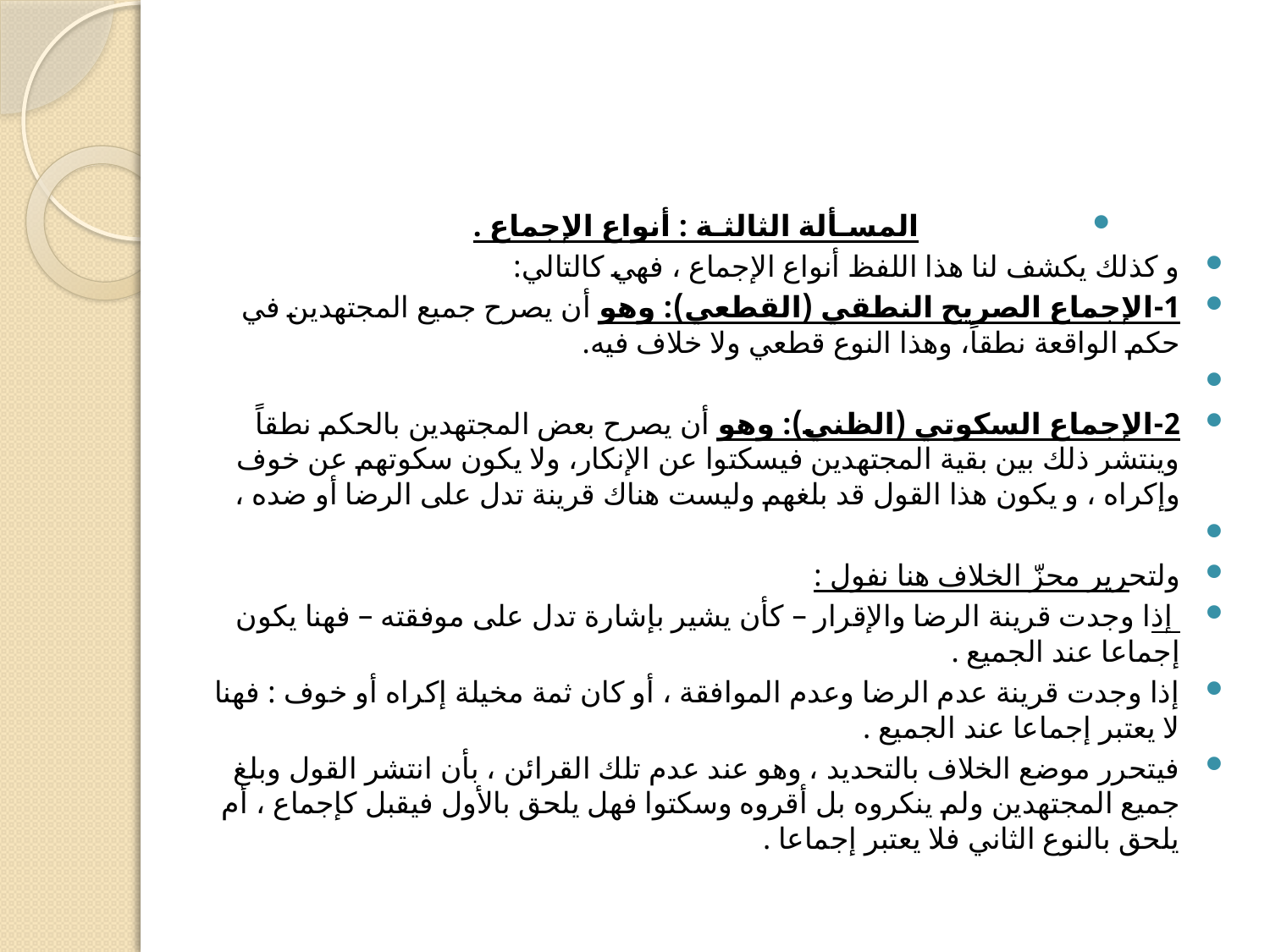

#
المسـألة الثالثـة : أنواع الإجماع .
و كذلك يكشف لنا هذا اللفظ أنواع الإجماع ، فهي كالتالي:
1-الإجماع الصريح النطقي (القطعي): وهو أن يصرح جميع المجتهدين في حكم الواقعة نطقاً، وهذا النوع قطعي ولا خلاف فيه.

2-الإجماع السكوتي (الظني): وهو أن يصرح بعض المجتهدين بالحكم نطقاً وينتشر ذلك بين بقية المجتهدين فيسكتوا عن الإنكار، ولا يكون سكوتهم عن خوف وإكراه ، و يكون هذا القول قد بلغهم وليست هناك قرينة تدل على الرضا أو ضده ،

ولتحرير محزّ الخلاف هنا نفول :
 إذا وجدت قرينة الرضا والإقرار – كأن يشير بإشارة تدل على موفقته – فهنا يكون إجماعا عند الجميع .
إذا وجدت قرينة عدم الرضا وعدم الموافقة ، أو كان ثمة مخيلة إكراه أو خوف : فهنا لا يعتبر إجماعا عند الجميع .
فيتحرر موضع الخلاف بالتحديد ، وهو عند عدم تلك القرائن ، بأن انتشر القول وبلغ جميع المجتهدين ولم ينكروه بل أقروه وسكتوا فهل يلحق بالأول فيقبل كإجماع ، أم يلحق بالنوع الثاني فلا يعتبر إجماعا .